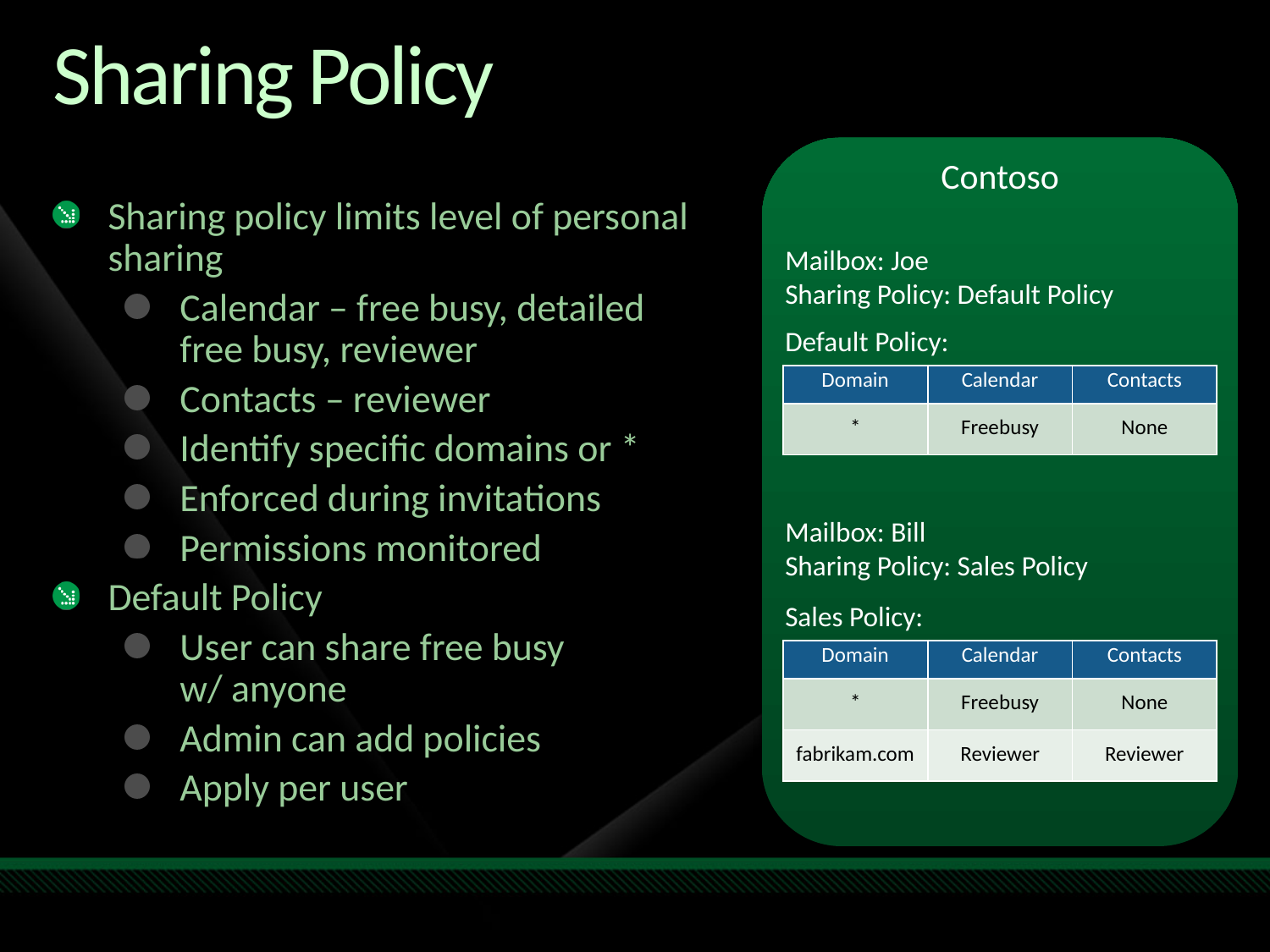

# Sharing Policy

Contoso
Sharing policy limits level of personal sharing
Calendar – free busy, detailed
free busy, reviewer
Contacts – reviewer
Identify specific domains or *
Enforced during invitations
Permissions monitored
Default Policy
User can share free busy
w/ anyone
Admin can add policies
Apply per user

Mailbox: Joe
Sharing Policy: Default Policy
Default Policy:
| Domain | Calendar | Contacts |
| --- | --- | --- |
| \* | Freebusy | None |
Mailbox: Bill
Sharing Policy: Sales Policy
Sales Policy:
| Domain | Calendar | Contacts |
| --- | --- | --- |
| \* | Freebusy | None |
| fabrikam.com | Reviewer | Reviewer |